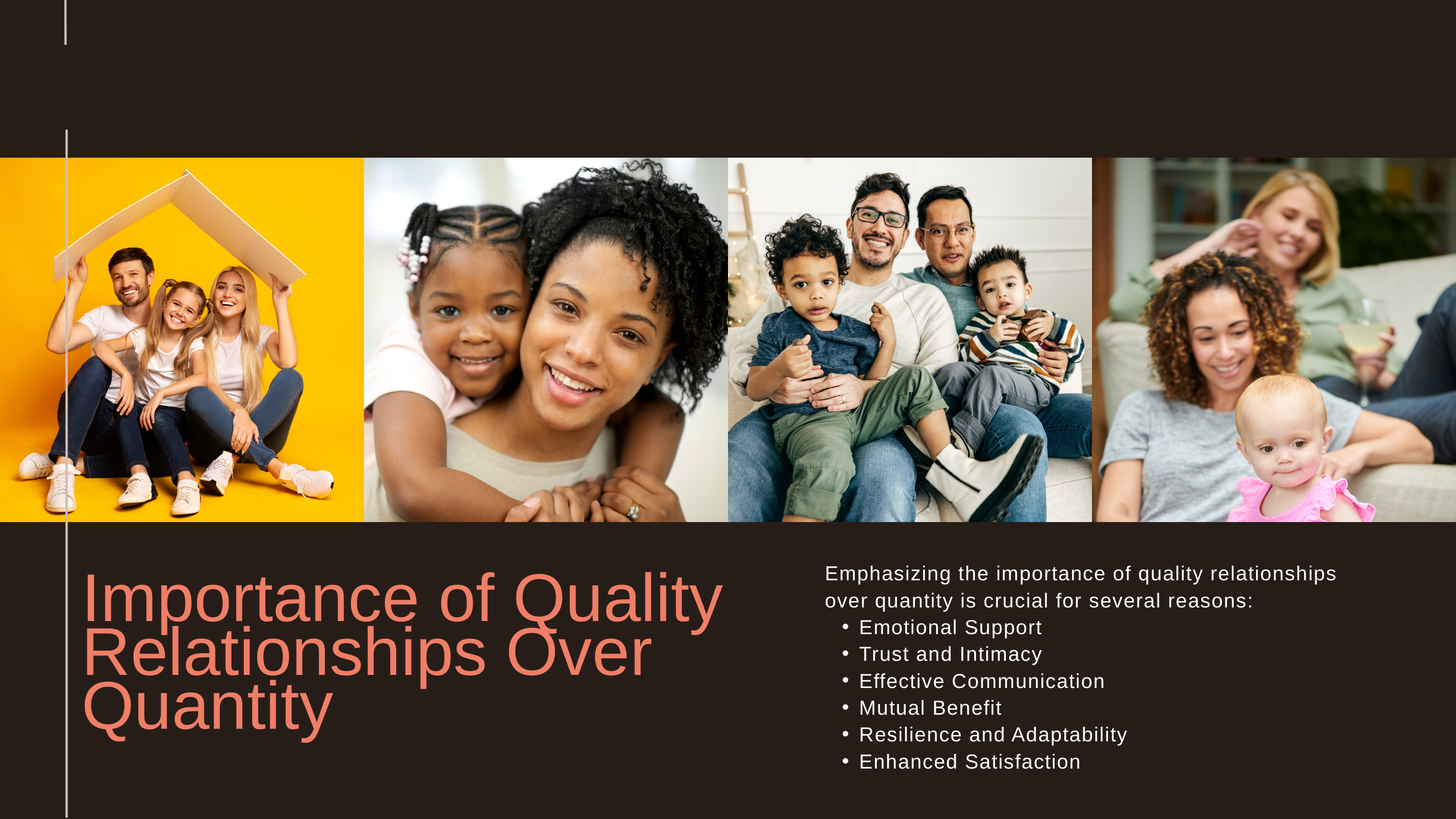

Emphasizing the importance of quality relationships over quantity is crucial for several reasons:
Emotional Support
Trust and Intimacy
Effective Communication
Mutual Benefit
Resilience and Adaptability
Enhanced Satisfaction

Importance of Quality Relationships Over Quantity